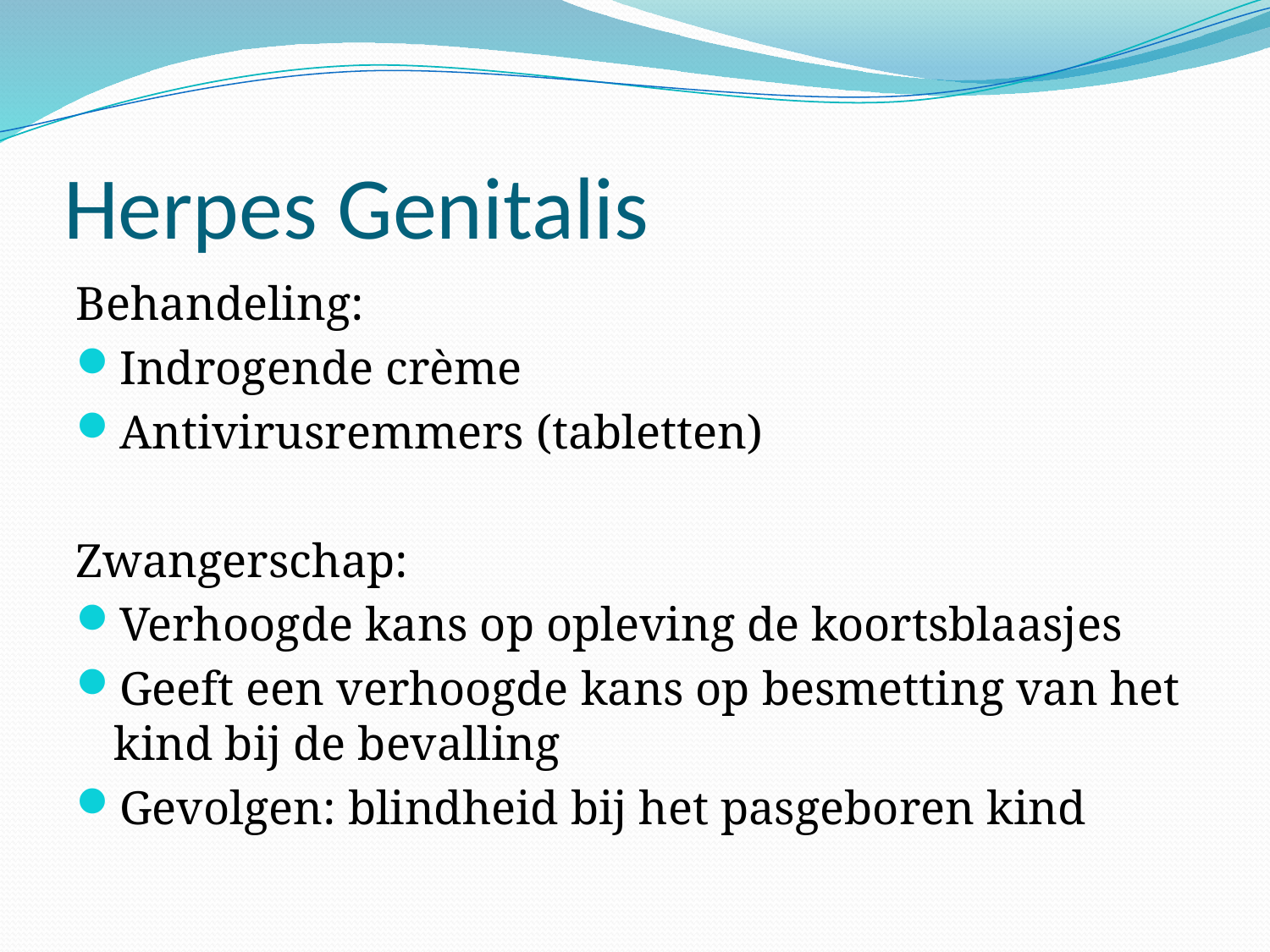

# Herpes Genitalis
Behandeling:
Indrogende crème
Antivirusremmers (tabletten)

Zwangerschap:
Verhoogde kans op opleving de koortsblaasjes
Geeft een verhoogde kans op besmetting van het kind bij de bevalling
Gevolgen: blindheid bij het pasgeboren kind